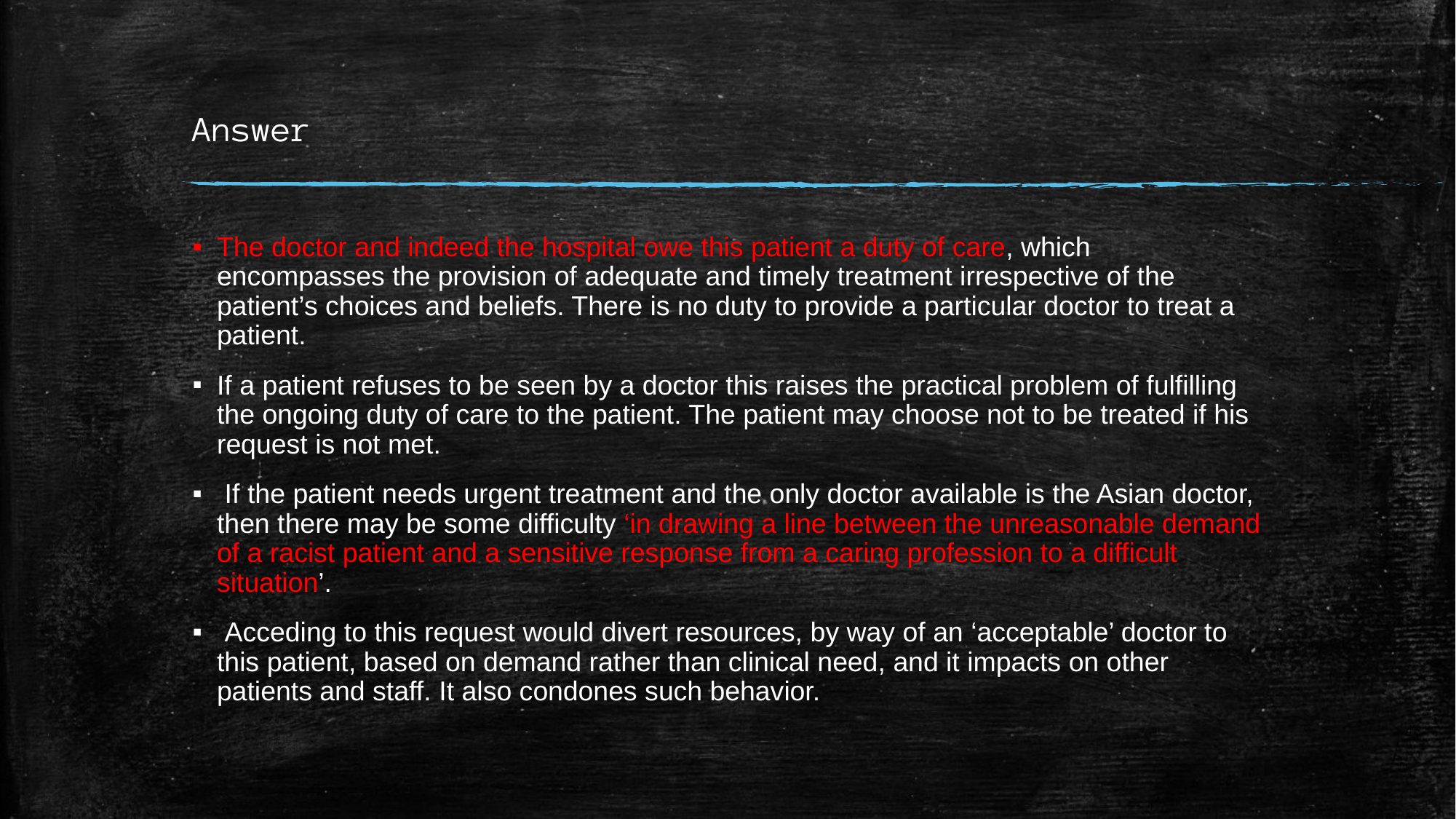

# Answer
The doctor and indeed the hospital owe this patient a duty of care, which encompasses the provision of adequate and timely treatment irrespective of the patient’s choices and beliefs. There is no duty to provide a particular doctor to treat a patient.
If a patient refuses to be seen by a doctor this raises the practical problem of fulfilling the ongoing duty of care to the patient. The patient may choose not to be treated if his request is not met.
 If the patient needs urgent treatment and the only doctor available is the Asian doctor, then there may be some difficulty ‘in drawing a line between the unreasonable demand of a racist patient and a sensitive response from a caring profession to a difficult situation’.
 Acceding to this request would divert resources, by way of an ‘acceptable’ doctor to this patient, based on demand rather than clinical need, and it impacts on other patients and staff. It also condones such behavior.